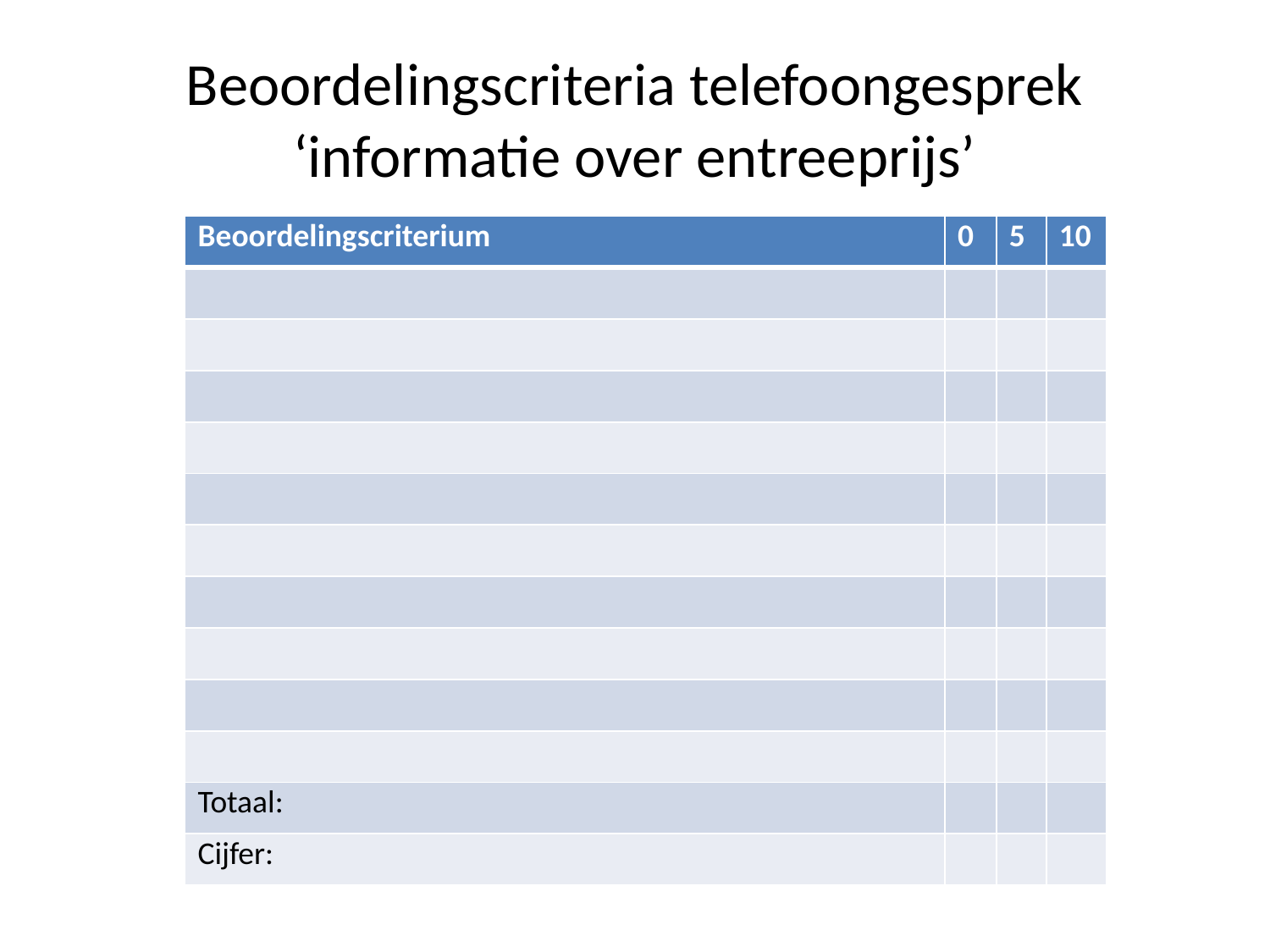

# Beoordelingscriteria telefoongesprek ‘informatie over entreeprijs’
| Beoordelingscriterium | 0 | 5 | 10 |
| --- | --- | --- | --- |
|  |  |  |  |
|  |  |  |  |
|  |  |  |  |
|  |  |  |  |
|  |  |  |  |
|  |  |  |  |
|  |  |  |  |
|  |  |  |  |
|  |  |  |  |
|  |  |  |  |
| Totaal: |  |  |  |
| Cijfer: |  |  |  |